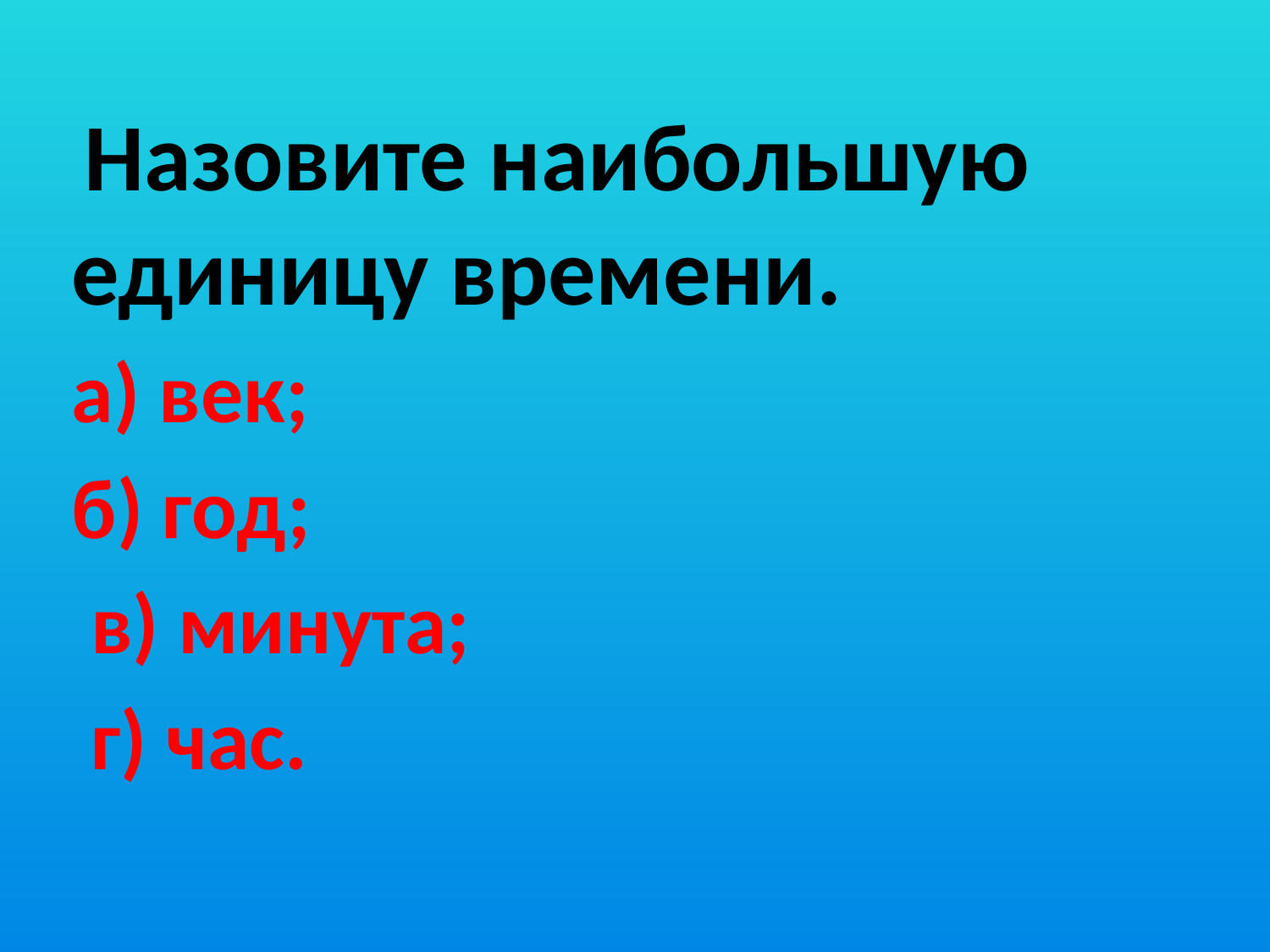

Назовите наибольшую единицу времени.
а) век;
б) год;
 в) минута;
 г) час.